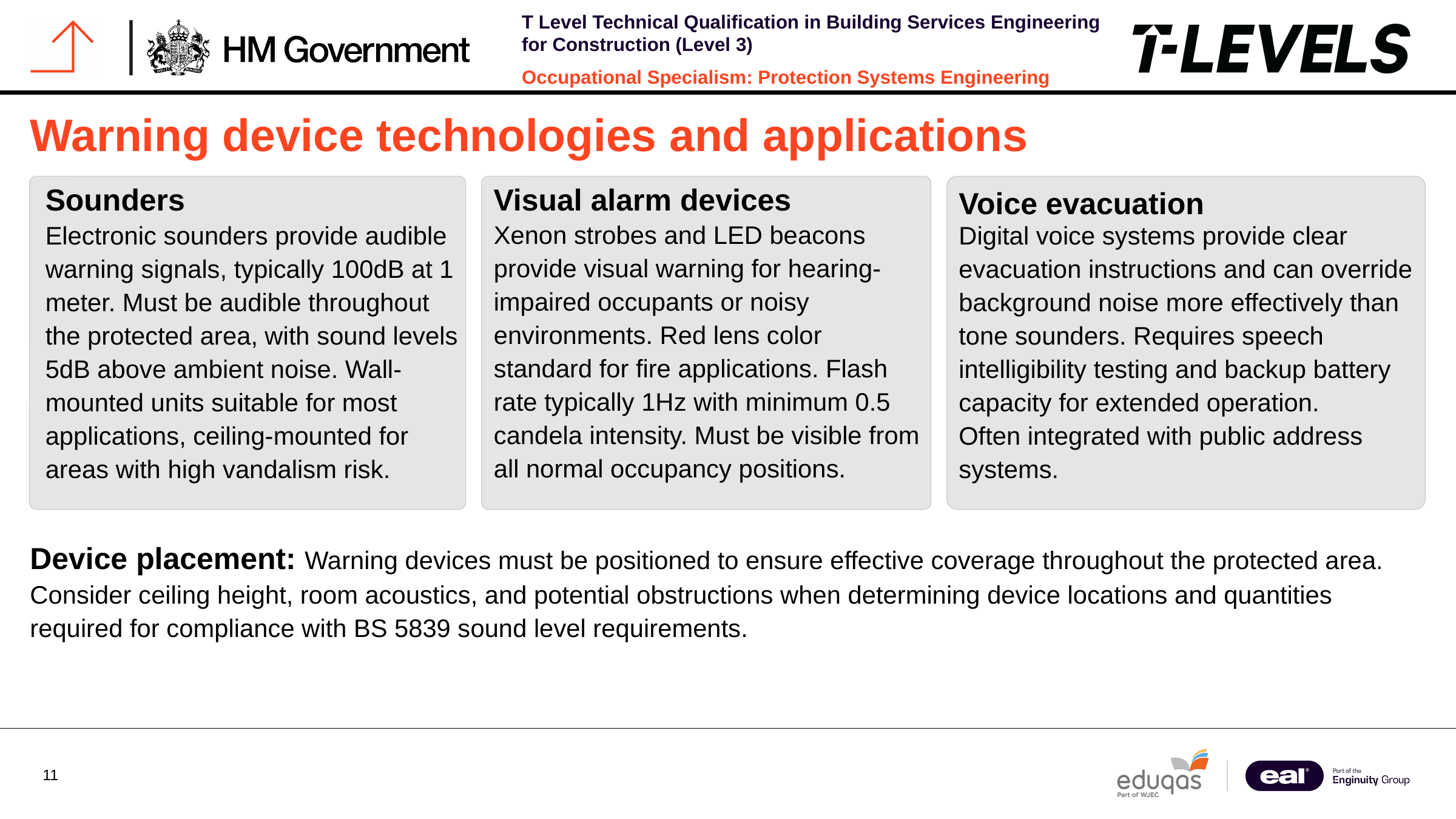

Warning device technologies and applications

Sounders
Visual alarm devices
Voice evacuation
Xenon strobes and LED beacons provide visual warning for hearing-impaired occupants or noisy environments. Red lens color standard for fire applications. Flash rate typically 1Hz with minimum 0.5 candela intensity. Must be visible from all normal occupancy positions.
Digital voice systems provide clear evacuation instructions and can override background noise more effectively than tone sounders. Requires speech intelligibility testing and backup battery capacity for extended operation.
Often integrated with public address systems.
Electronic sounders provide audible warning signals, typically 100dB at 1 meter. Must be audible throughout the protected area, with sound levels 5dB above ambient noise. Wall-mounted units suitable for most applications, ceiling-mounted for areas with high vandalism risk.
Device placement: Warning devices must be positioned to ensure effective coverage throughout the protected area. Consider ceiling height, room acoustics, and potential obstructions when determining device locations and quantities required for compliance with BS 5839 sound level requirements.